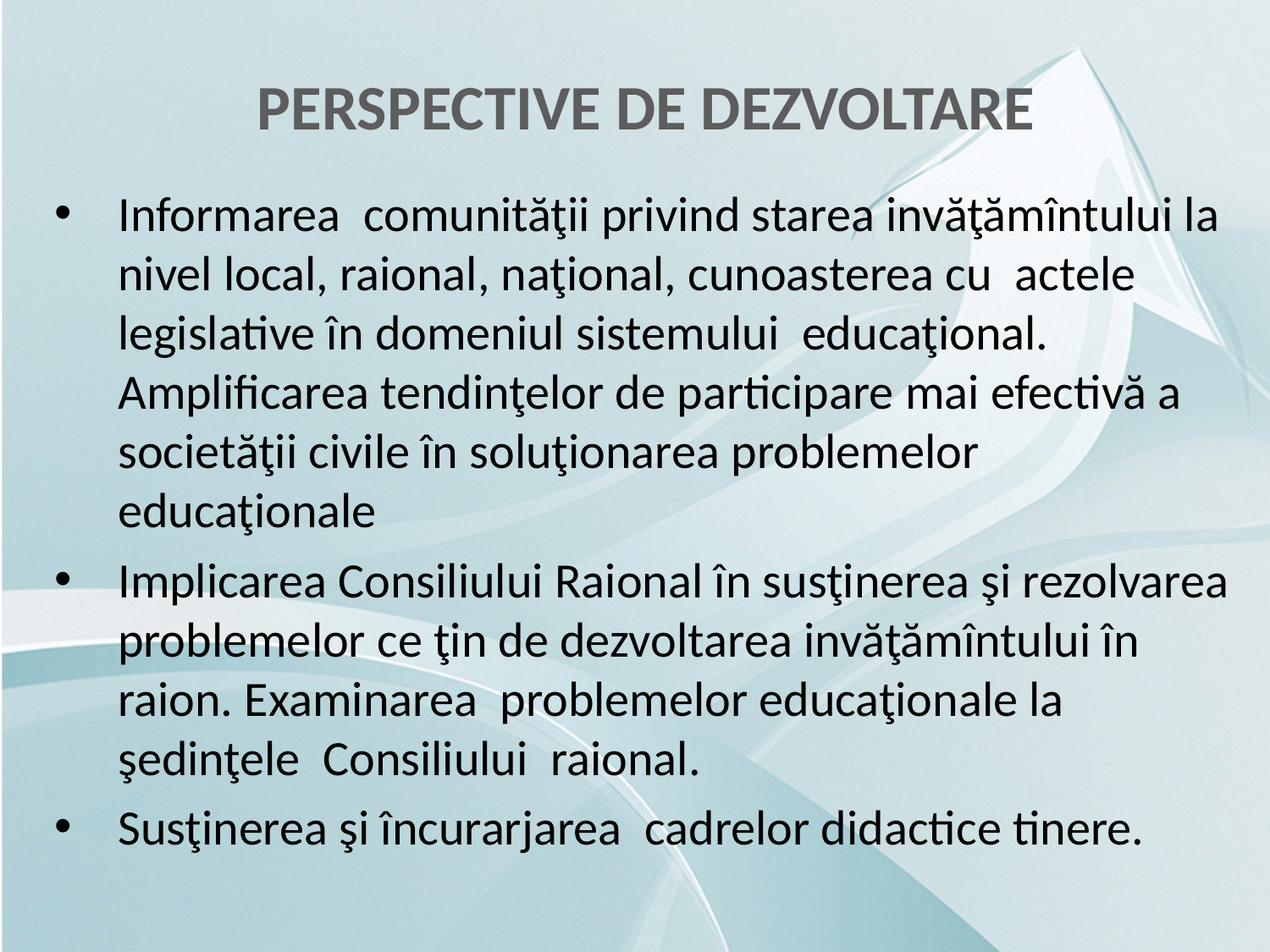

PERSPECTIVE DE DEZVOLTARE
Informarea  comunităţii privind starea invăţămîntului la nivel local, raional, naţional, cunoasterea cu  actele  legislative în domeniul sistemului  educaţional. Amplificarea tendinţelor de participare mai efectivă a societăţii civile în soluţionarea problemelor educaţionale
Implicarea Consiliului Raional în susţinerea şi rezolvarea problemelor ce ţin de dezvoltarea invăţămîntului în raion. Examinarea  problemelor educaţionale la şedinţele  Consiliului  raional.
Susţinerea şi încurarjarea  cadrelor didactice tinere.